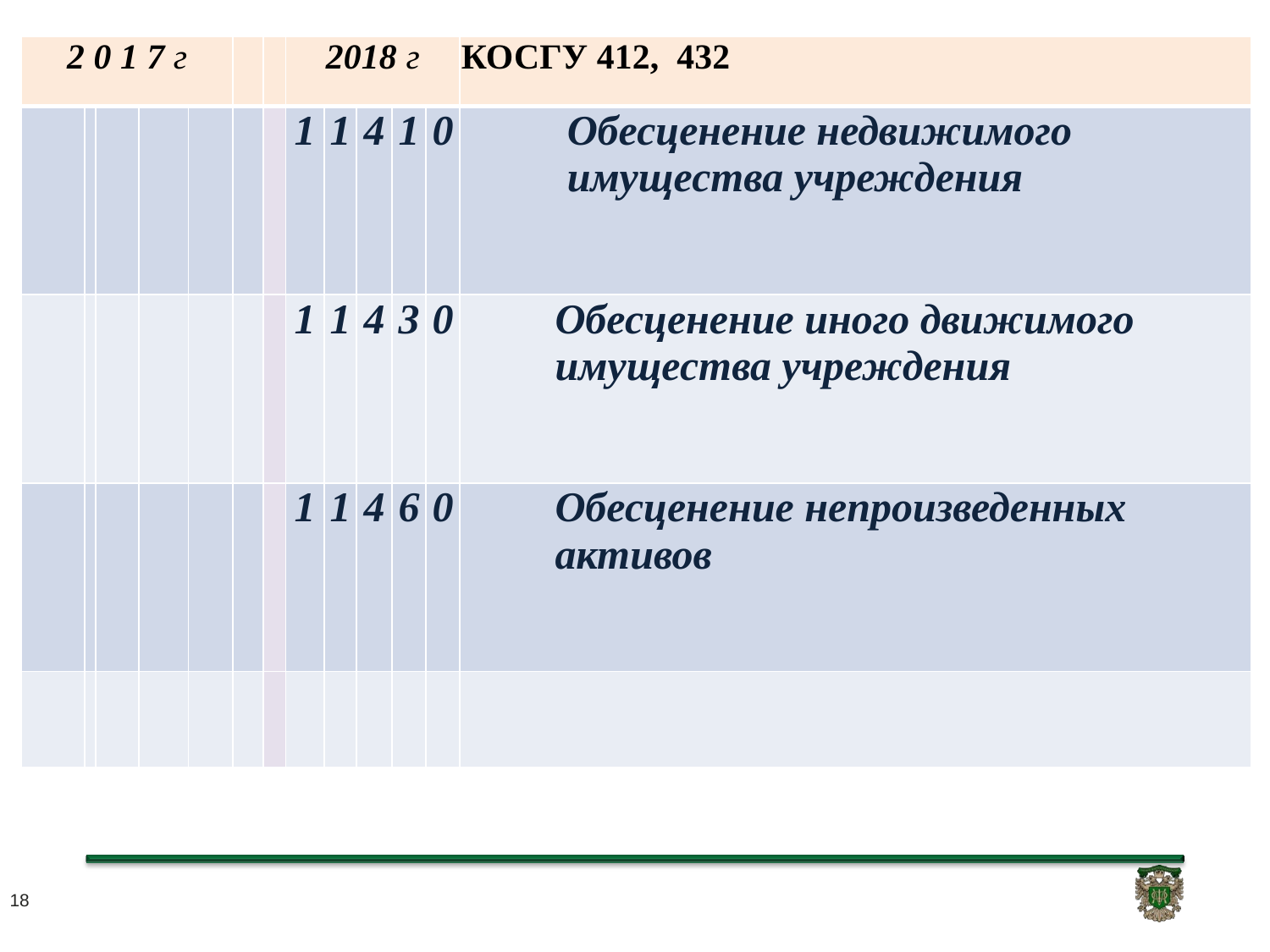

| 2 0 1 7 г |  |  |  |  |  |  | 2018 г |  |  |  |  | КОСГУ 412, 432 |
| --- | --- | --- | --- | --- | --- | --- | --- | --- | --- | --- | --- | --- |
|  |  |  |  |  |  |  | 1 | 1 | 4 | 1 | 0 | Обесценение недвижимого имущества учреждения |
|  |  |  |  |  |  |  | 1 | 1 | 4 | 3 | 0 | Обесценение иного движимого имущества учреждения |
|  |  |  |  |  |  |  | 1 | 1 | 4 | 6 | 0 | Обесценение непроизведенных активов |
|  |  |  |  |  |  |  |  |  |  |  |  |  |

18